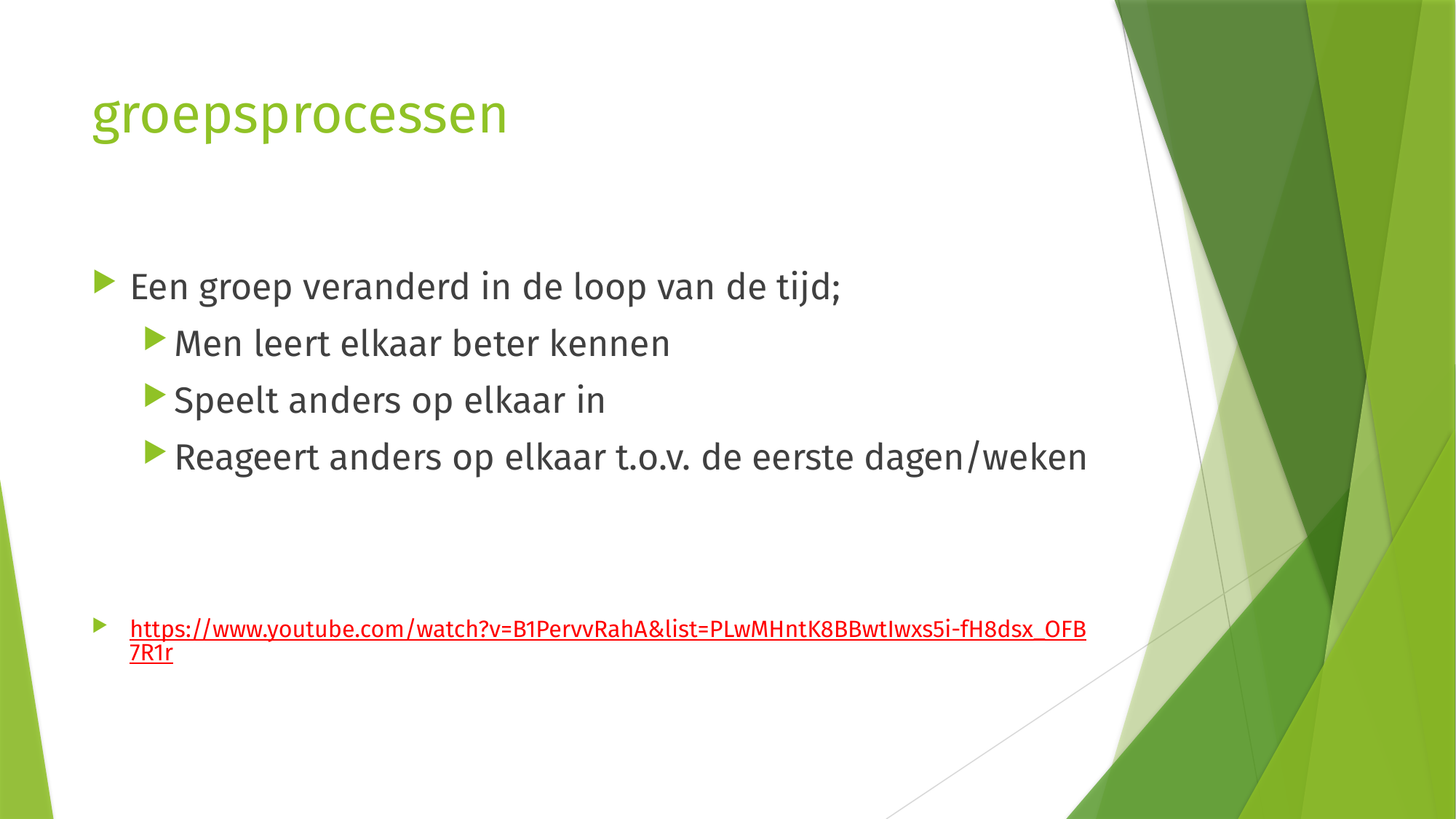

# groepsprocessen
Een groep veranderd in de loop van de tijd;
Men leert elkaar beter kennen
Speelt anders op elkaar in
Reageert anders op elkaar t.o.v. de eerste dagen/weken

https://www.youtube.com/watch?v=B1PervvRahA&list=PLwMHntK8BBwtIwxs5i-fH8dsx_OFB7R1r